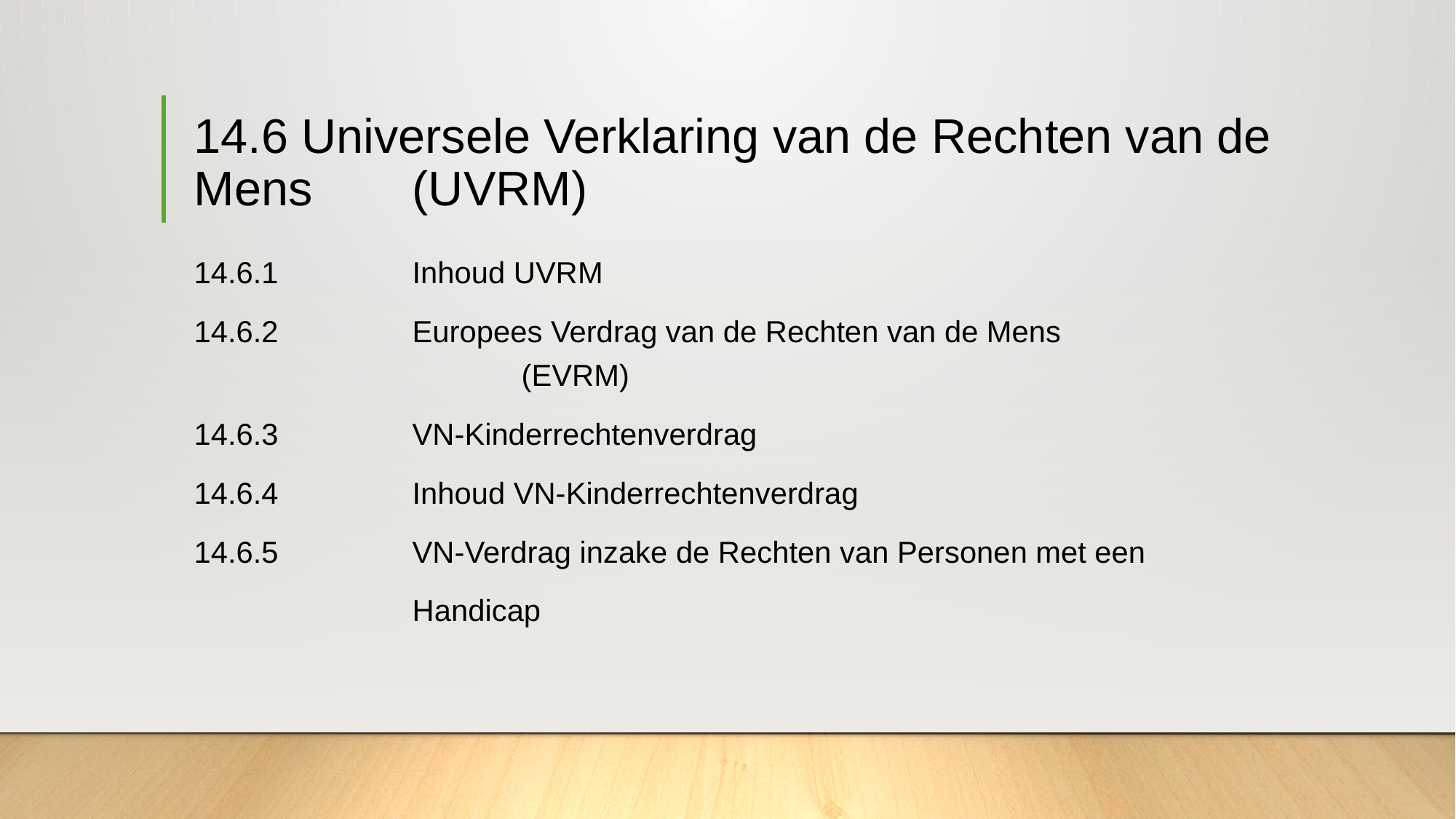

# 14.6 Universele Verklaring van de Rechten van de Mens 	(UVRM)
14.6.1		Inhoud UVRM
14.6.2		Europees Verdrag van de Rechten van de Mens 					(EVRM)
14.6.3		VN-Kinderrechtenverdrag
14.6.4		Inhoud VN-Kinderrechtenverdrag
14.6.5		VN-Verdrag inzake de Rechten van Personen met een
		Handicap